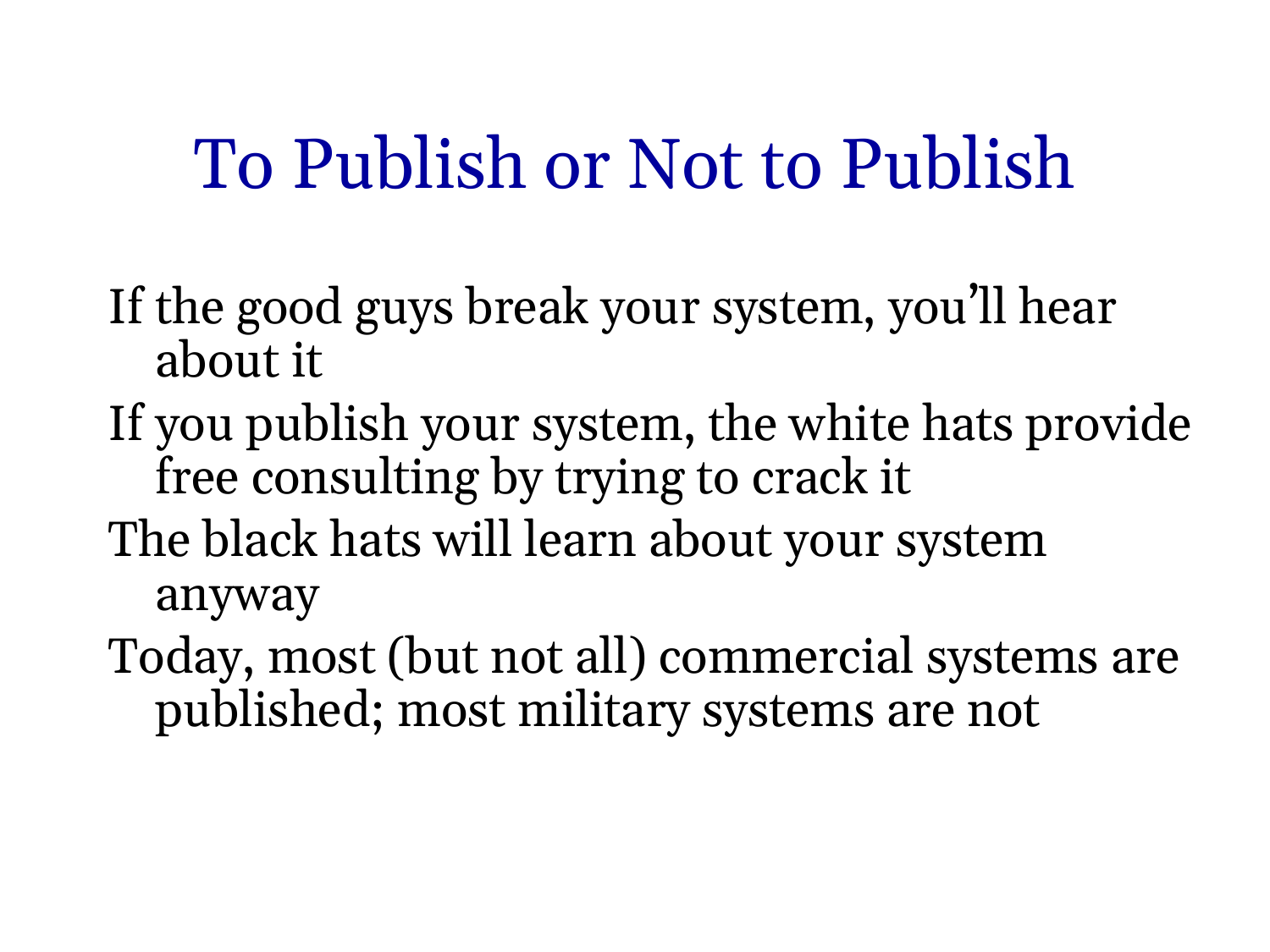

# To Publish or Not to Publish
If the good guys break your system, you’ll hear about it
If you publish your system, the white hats provide free consulting by trying to crack it
The black hats will learn about your system anyway
Today, most (but not all) commercial systems are published; most military systems are not